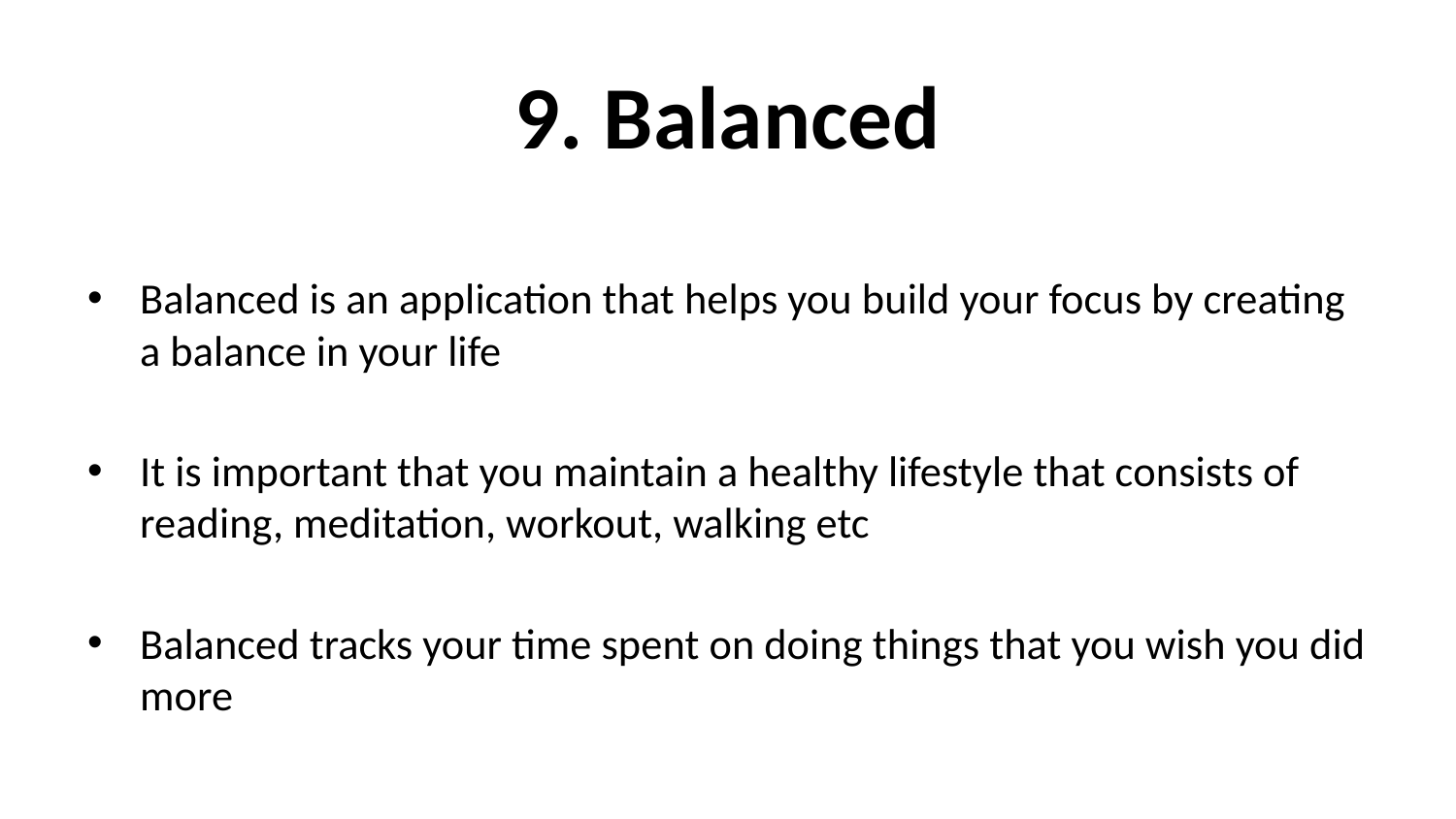

# 9. Balanced
Balanced is an application that helps you build your focus by creating a balance in your life

It is important that you maintain a healthy lifestyle that consists of reading, meditation, workout, walking etc

Balanced tracks your time spent on doing things that you wish you did more